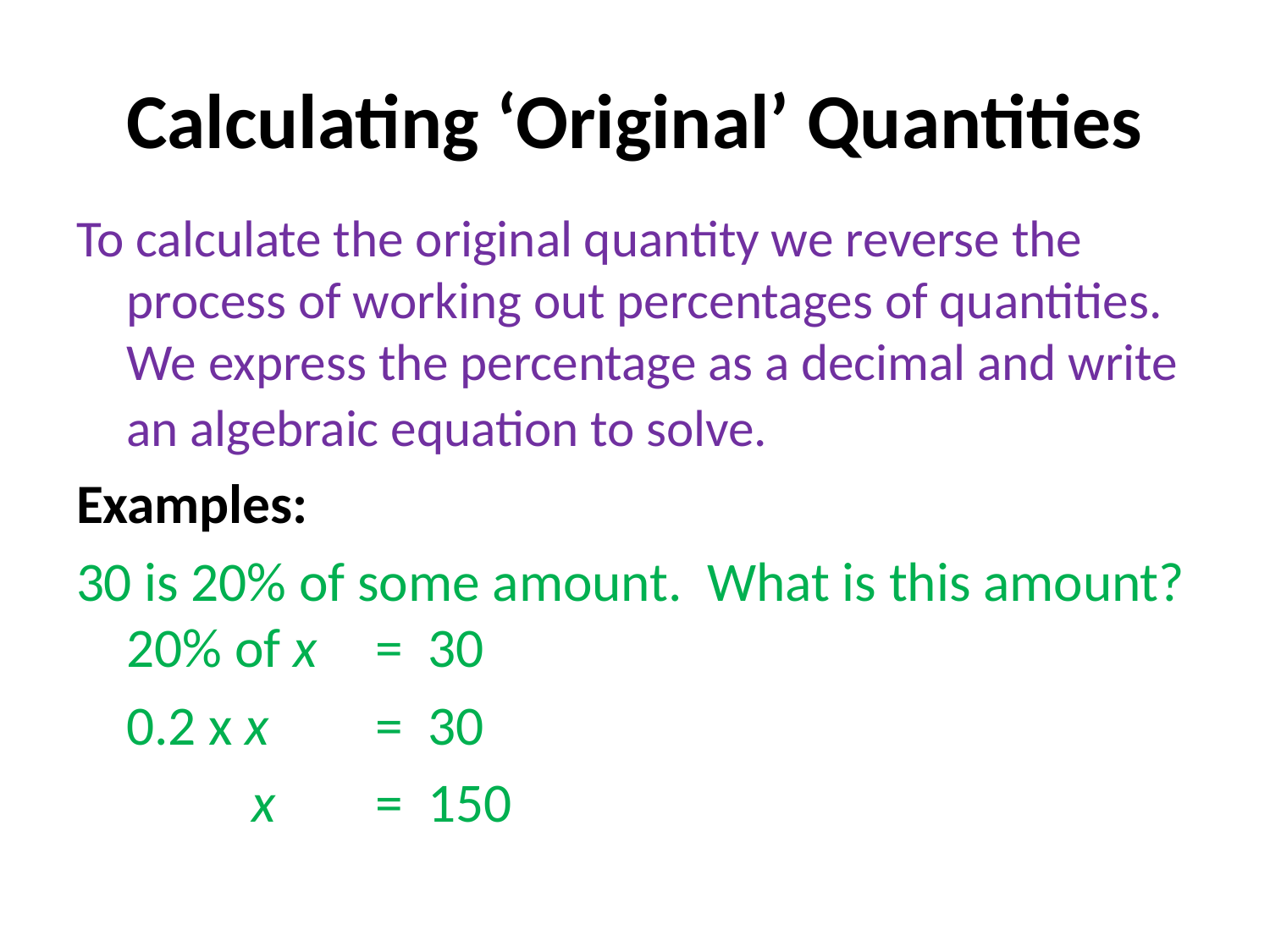

# Calculating ‘Original’ Quantities
To calculate the original quantity we reverse the process of working out percentages of quantities.  We express the percentage as a decimal and write an algebraic equation to solve.
Examples:
30 is 20% of some amount.  What is this amount?
	20% of x	=  30
	0.2 x x	=  30
	          x	=  150